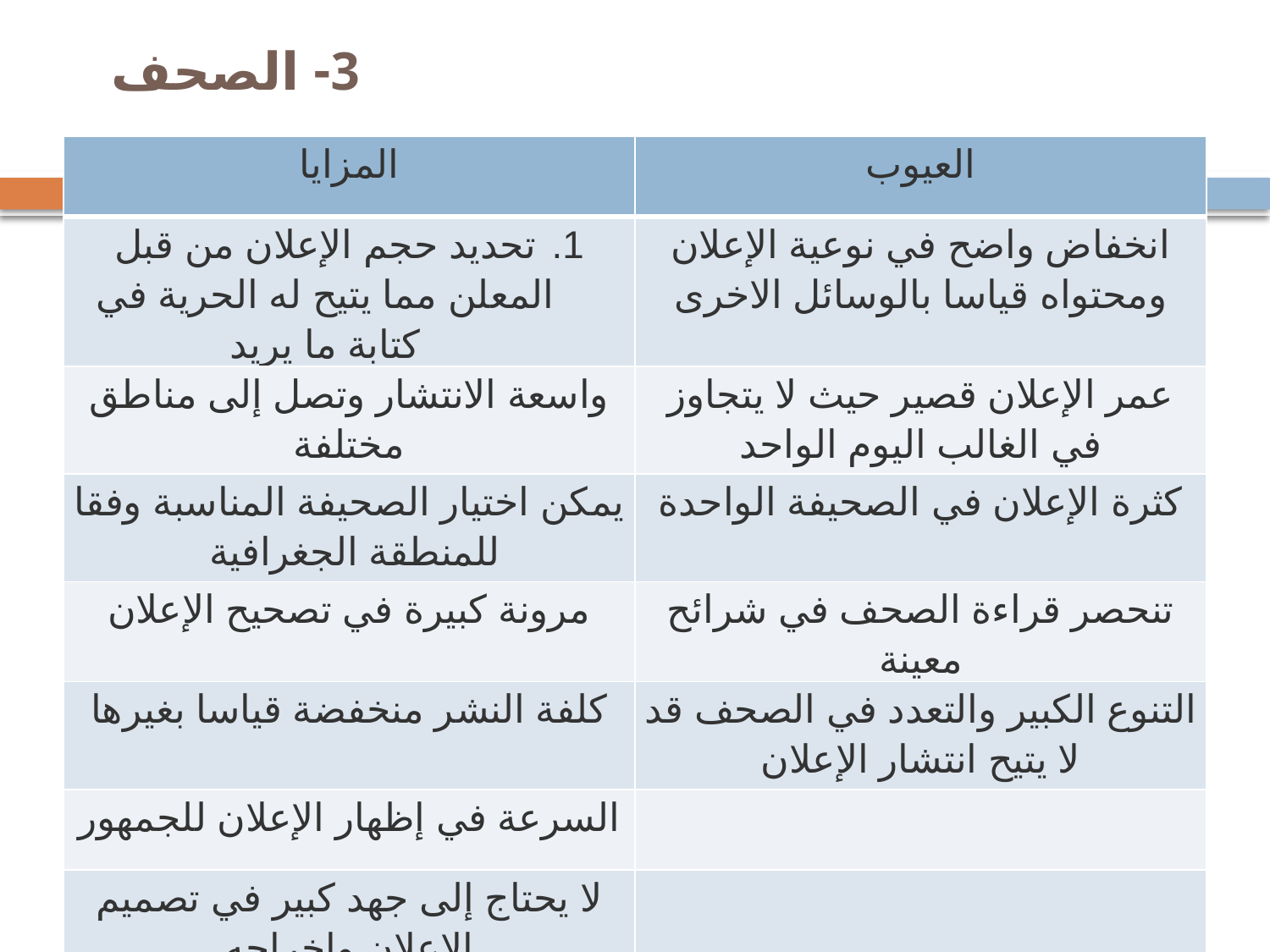

# 3- الصحف
| المزايا | العيوب |
| --- | --- |
| تحديد حجم الإعلان من قبل المعلن مما يتيح له الحرية في كتابة ما يريد | انخفاض واضح في نوعية الإعلان ومحتواه قياسا بالوسائل الاخرى |
| واسعة الانتشار وتصل إلى مناطق مختلفة | عمر الإعلان قصير حيث لا يتجاوز في الغالب اليوم الواحد |
| يمكن اختيار الصحيفة المناسبة وفقا للمنطقة الجغرافية | كثرة الإعلان في الصحيفة الواحدة |
| مرونة كبيرة في تصحيح الإعلان | تنحصر قراءة الصحف في شرائح معينة |
| كلفة النشر منخفضة قياسا بغيرها | التنوع الكبير والتعدد في الصحف قد لا يتيح انتشار الإعلان |
| السرعة في إظهار الإعلان للجمهور |  |
| لا يحتاج إلى جهد كبير في تصميم الإعلان وإخراجه |  |